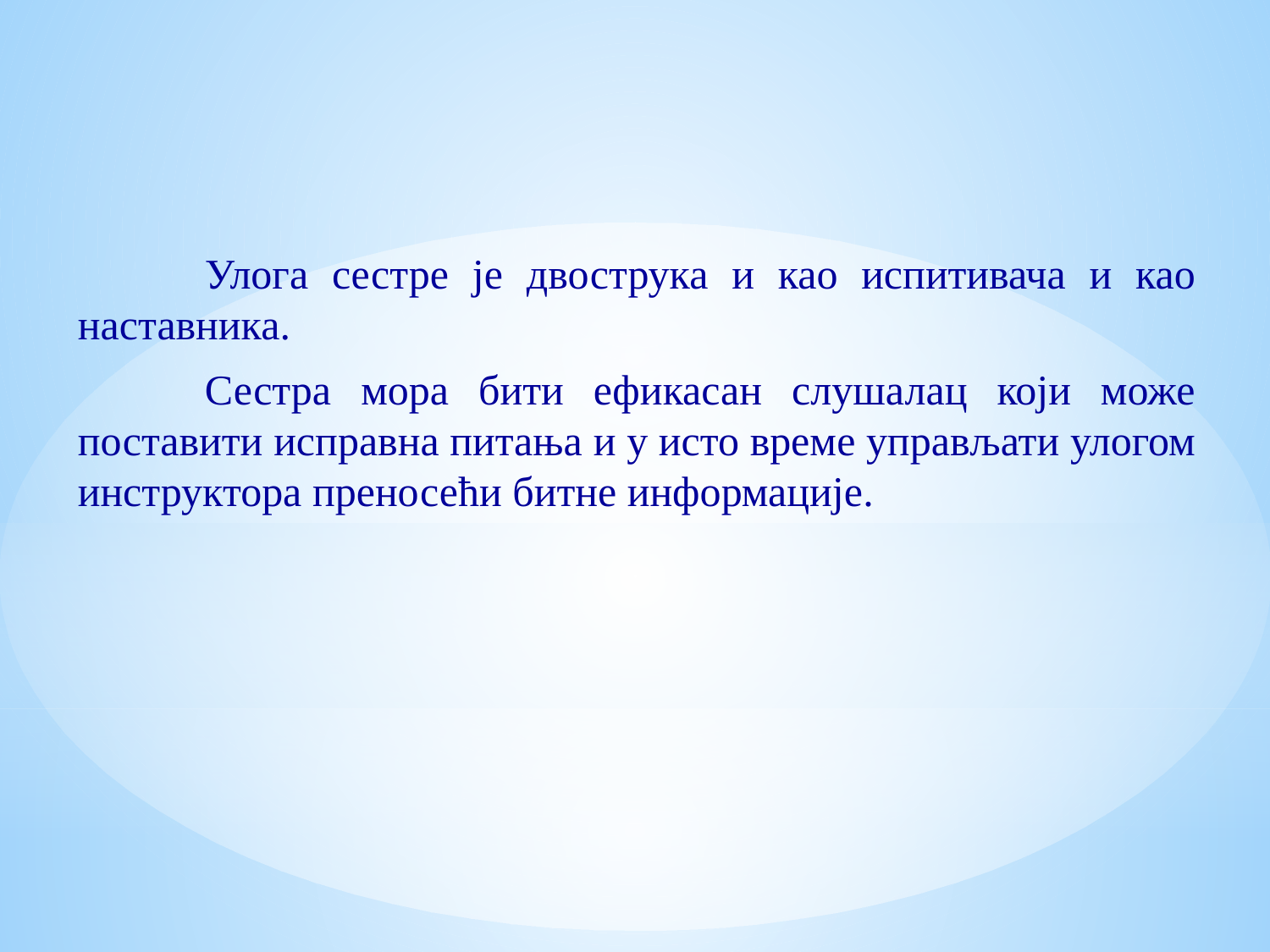

Улога сестре је двострука и као испитивача и као наставника.
	Сестра мора бити ефикасан слушалац који може поставити исправна питања и у исто време управљати улогом инструктора преносећи битне информације.